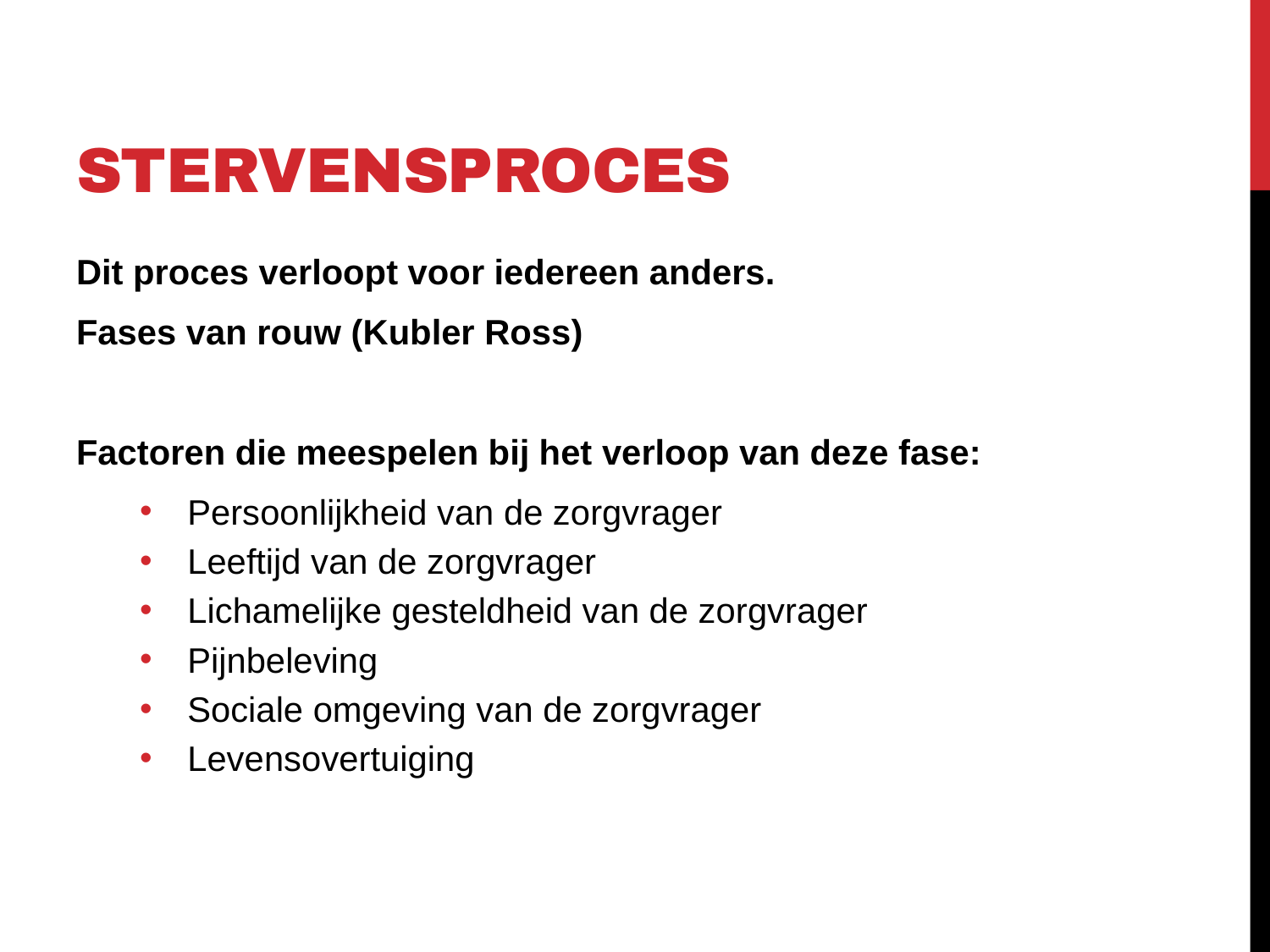

# Stervensproces
Dit proces verloopt voor iedereen anders.
Fases van rouw (Kubler Ross)

Factoren die meespelen bij het verloop van deze fase:
Persoonlijkheid van de zorgvrager
Leeftijd van de zorgvrager
Lichamelijke gesteldheid van de zorgvrager
Pijnbeleving
Sociale omgeving van de zorgvrager
Levensovertuiging